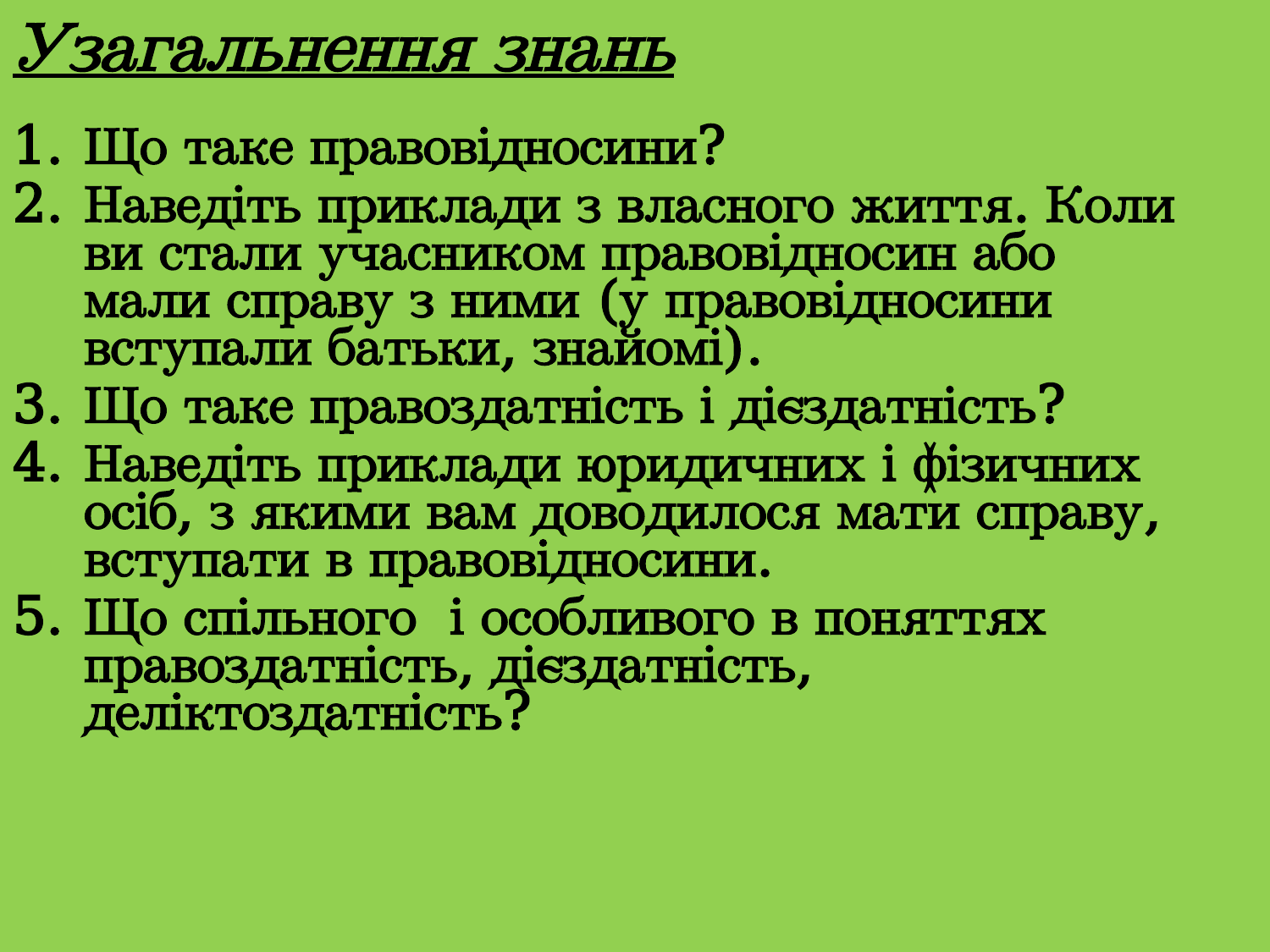

# Узагальнення знань
Що таке правовідносини?
Наведіть приклади з власного життя. Коли ви стали учасником правовідносин або мали справу з ними (у правовідносини вступали батьки, знайомі).
Що таке правоздатність і дієздатність?
Наведіть приклади юридичних і фізичних осіб, з якими вам доводилося мати справу, вступати в правовідносини.
Що спільного  і особливого в поняттях правоздатність, дієздатність, деліктоздатність?